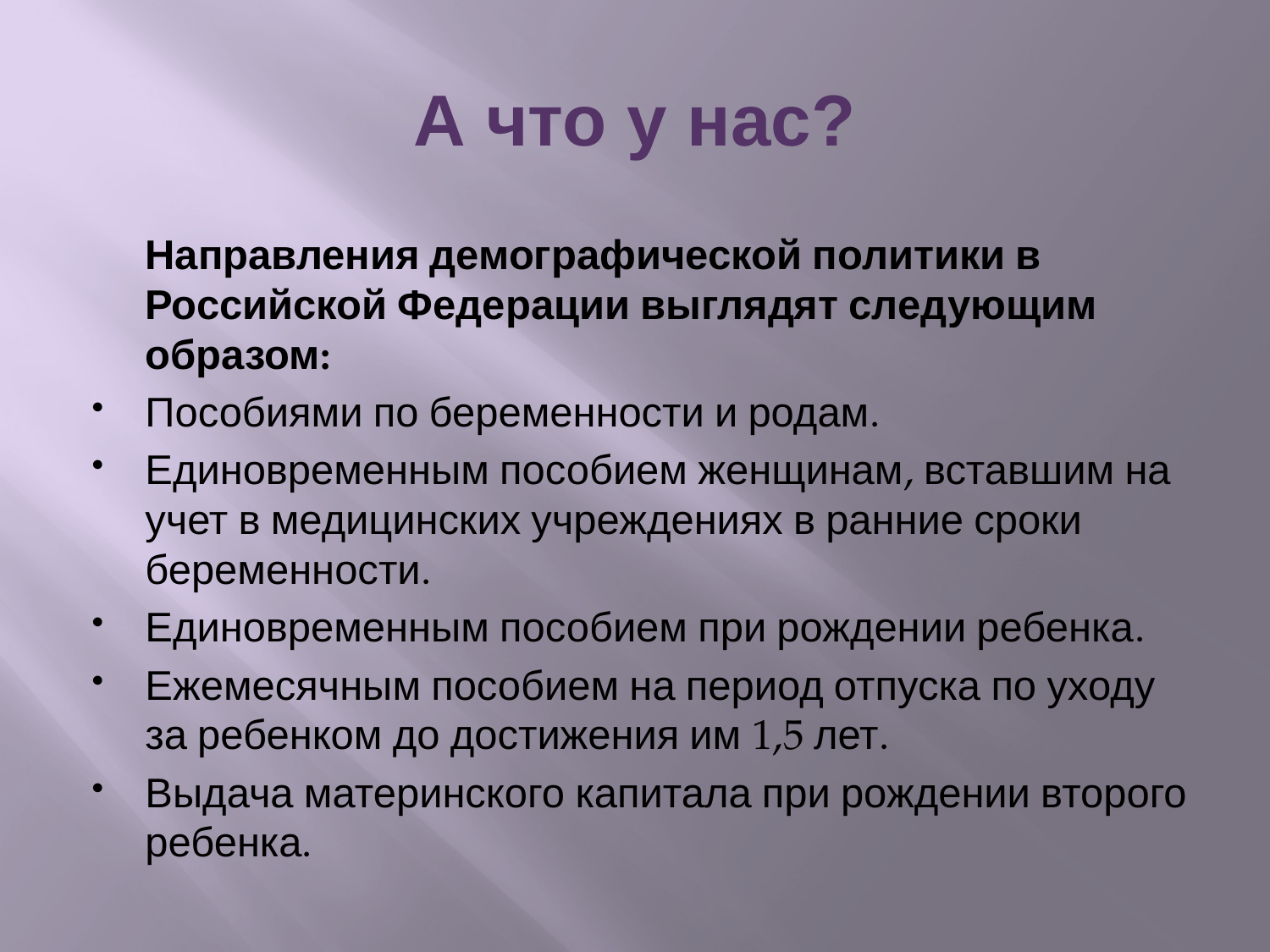

# А что у нас?
     Направления демографической политики в Российской Федерации выглядят следующим образом:
Пособиями по беременности и родам.
Единовременным пособием женщинам, вставшим на учет в медицинских учреждениях в ранние сроки беременности.
Единовременным пособием при рождении ребенка.
Ежемесячным пособием на период отпуска по уходу за ребенком до достижения им 1,5 лет.
Выдача материнского капитала при рождении второго ребенка.